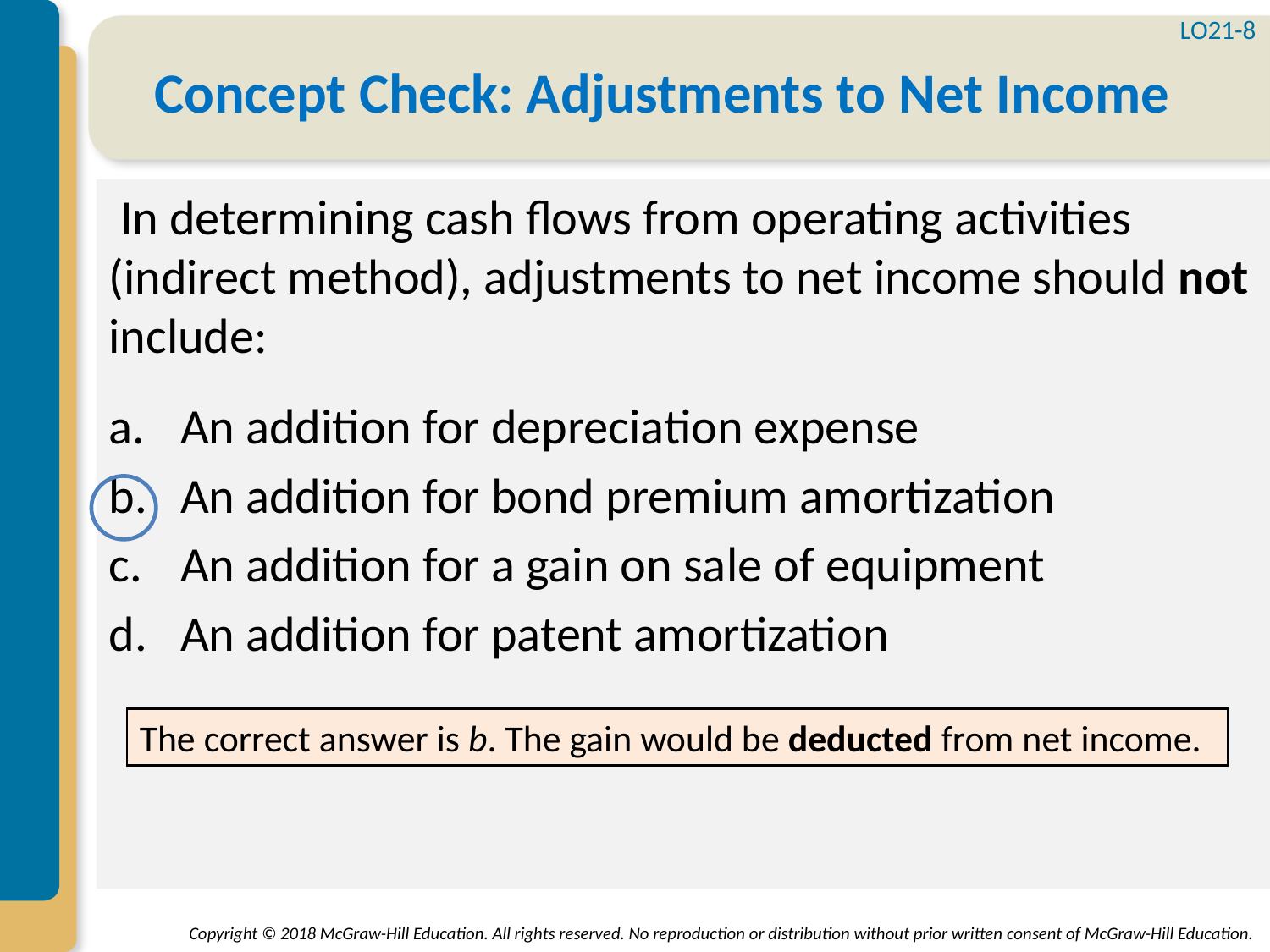

LO21-8
# Concept Check: Adjustments to Net Income
 In determining cash flows from operating activities (indirect method), adjustments to net income should not include:
An addition for depreciation expense
An addition for bond premium amortization
An addition for a gain on sale of equipment
An addition for patent amortization

The correct answer is b. The gain would be deducted from net income.